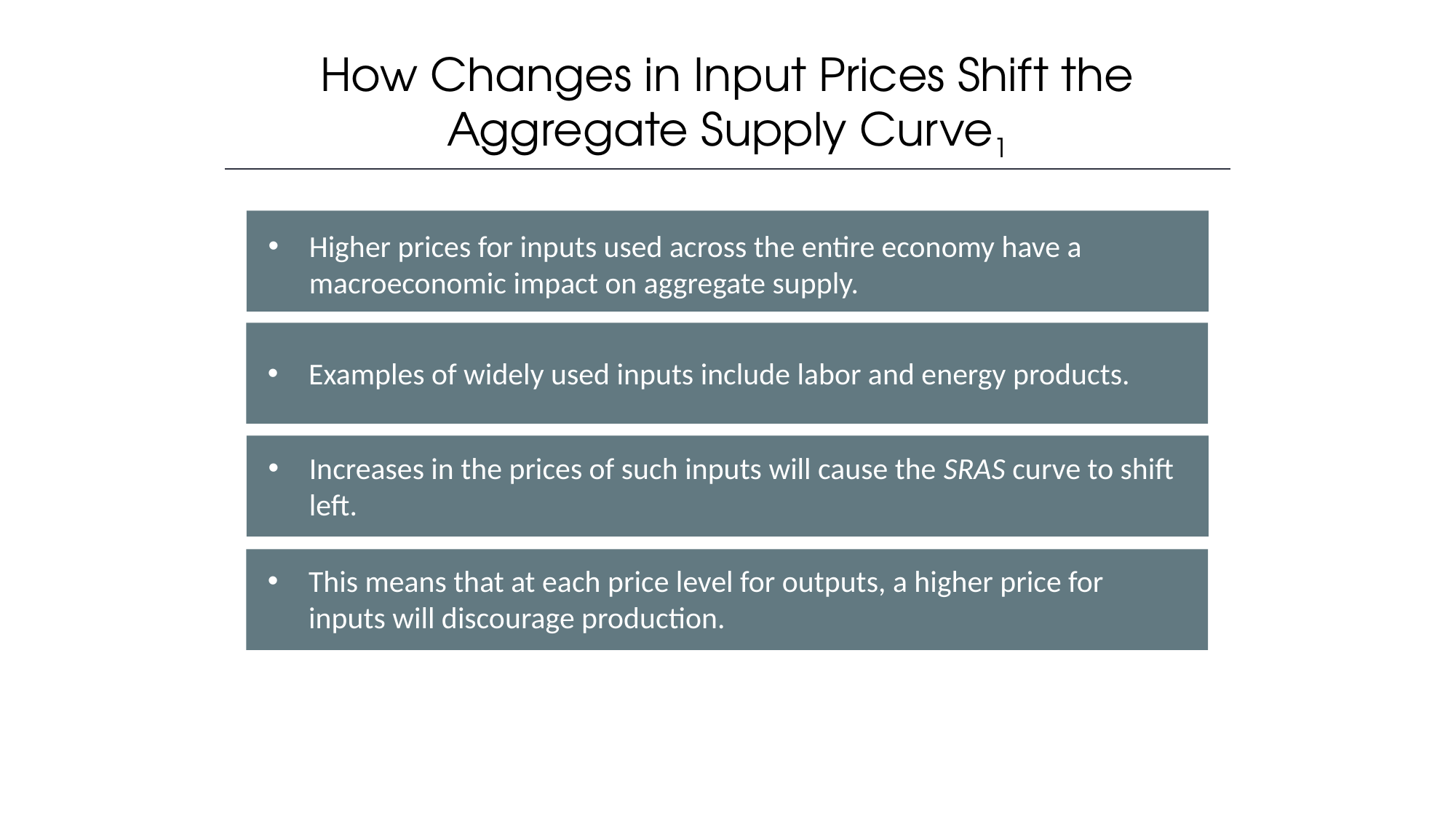

How Changes in Input Prices Shift the Aggregate Supply Curve1

Higher prices for inputs used across the entire economy have a macroeconomic impact on aggregate supply.

Examples of widely used inputs include labor and energy products.

Increases in the prices of such inputs will cause the SRAS curve to shift left.

This means that at each price level for outputs, a higher price for inputs will discourage production.